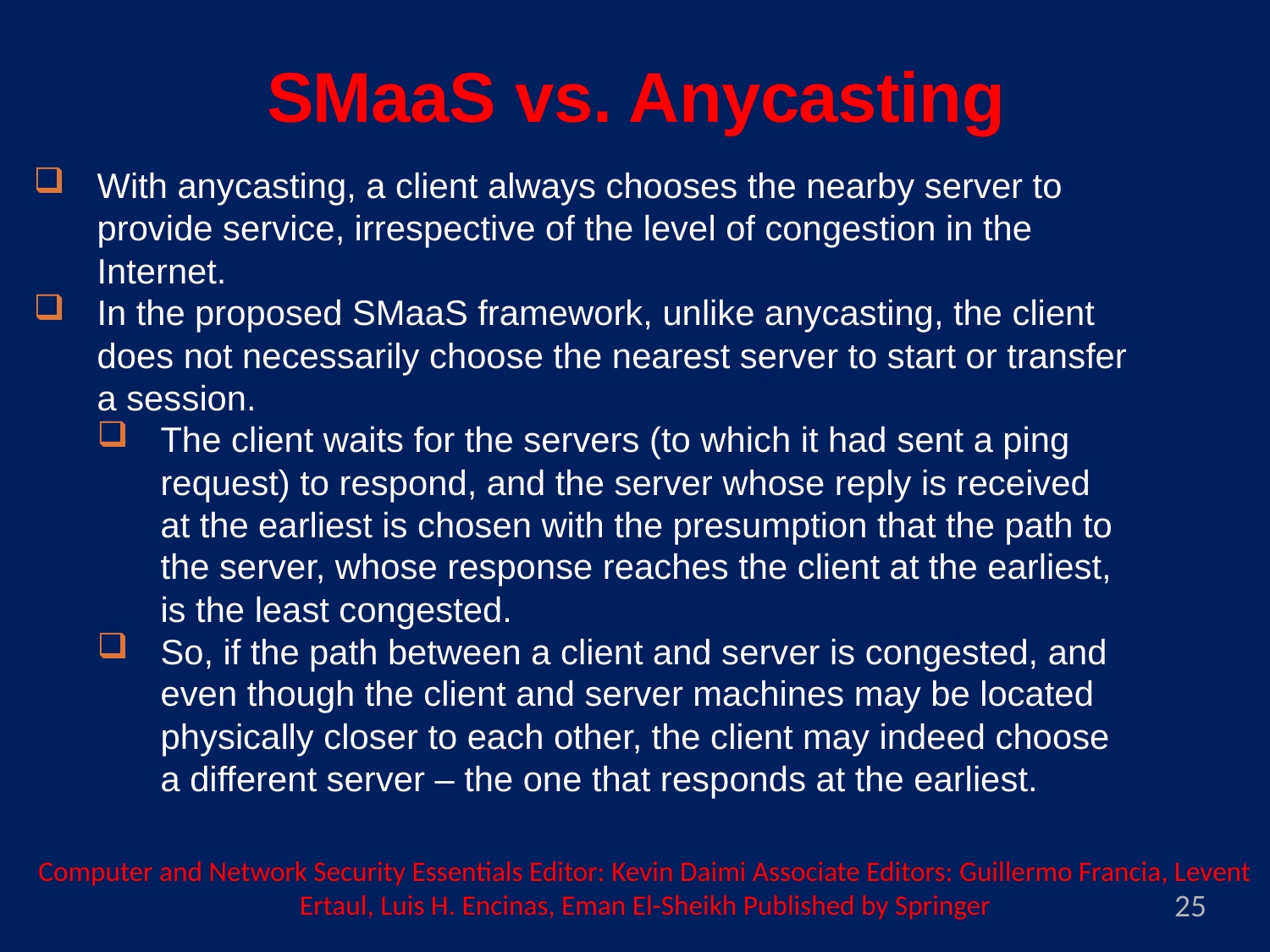

SMaaS vs. Anycasting
With anycasting, a client always chooses the nearby server to provide service, irrespective of the level of congestion in the Internet.
In the proposed SMaaS framework, unlike anycasting, the client does not necessarily choose the nearest server to start or transfer a session.
The client waits for the servers (to which it had sent a ping request) to respond, and the server whose reply is received at the earliest is chosen with the presumption that the path to the server, whose response reaches the client at the earliest, is the least congested.
So, if the path between a client and server is congested, and even though the client and server machines may be located physically closer to each other, the client may indeed choose a different server – the one that responds at the earliest.
Computer and Network Security Essentials Editor: Kevin Daimi Associate Editors: Guillermo Francia, Levent Ertaul, Luis H. Encinas, Eman El-Sheikh Published by Springer
25